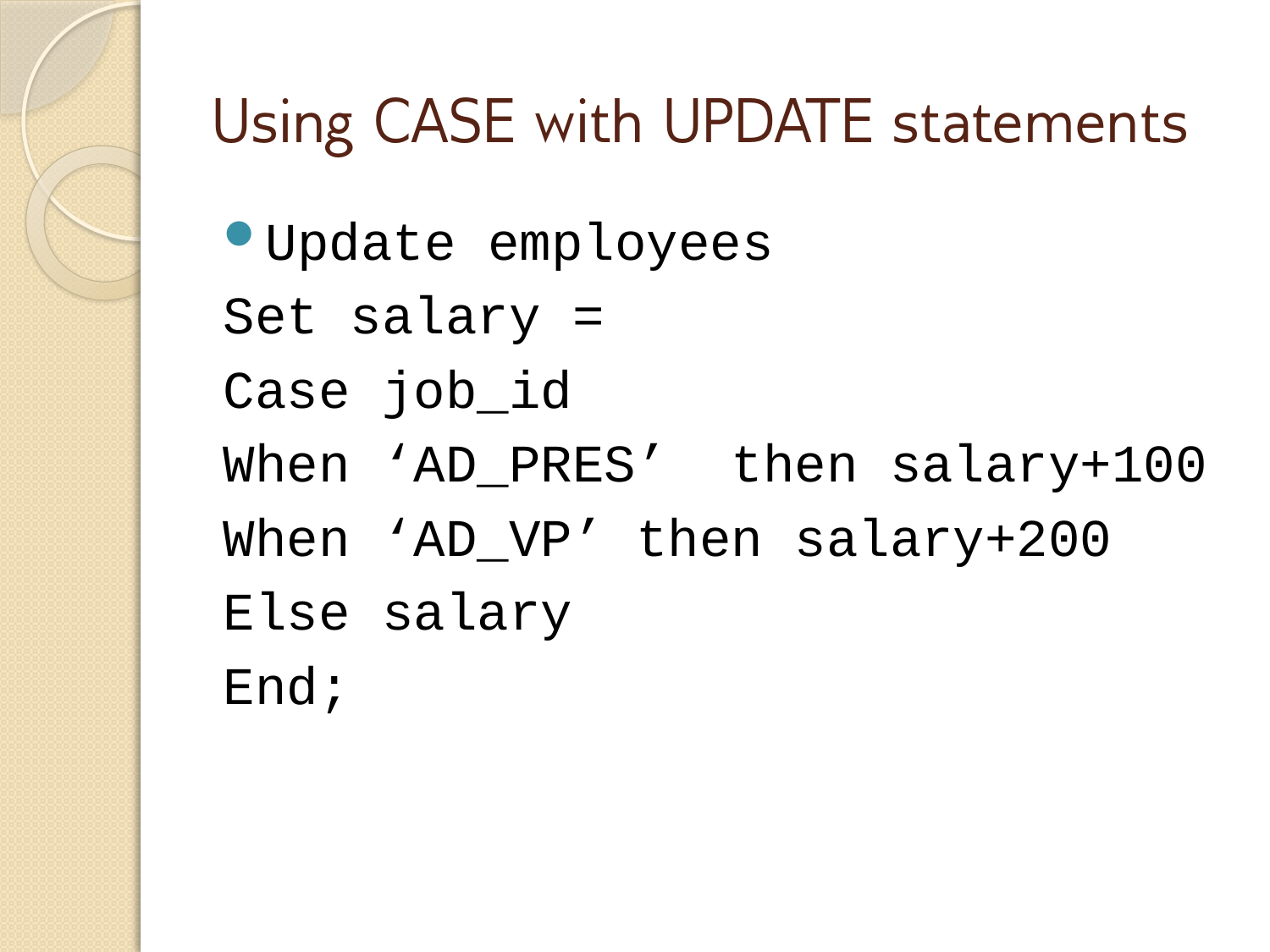

# Using CASE with UPDATE statements
Update employees
Set salary =
Case job_id
When ‘AD_PRES’  then salary+100
When ‘AD_VP’ then salary+200
Else salary
End;